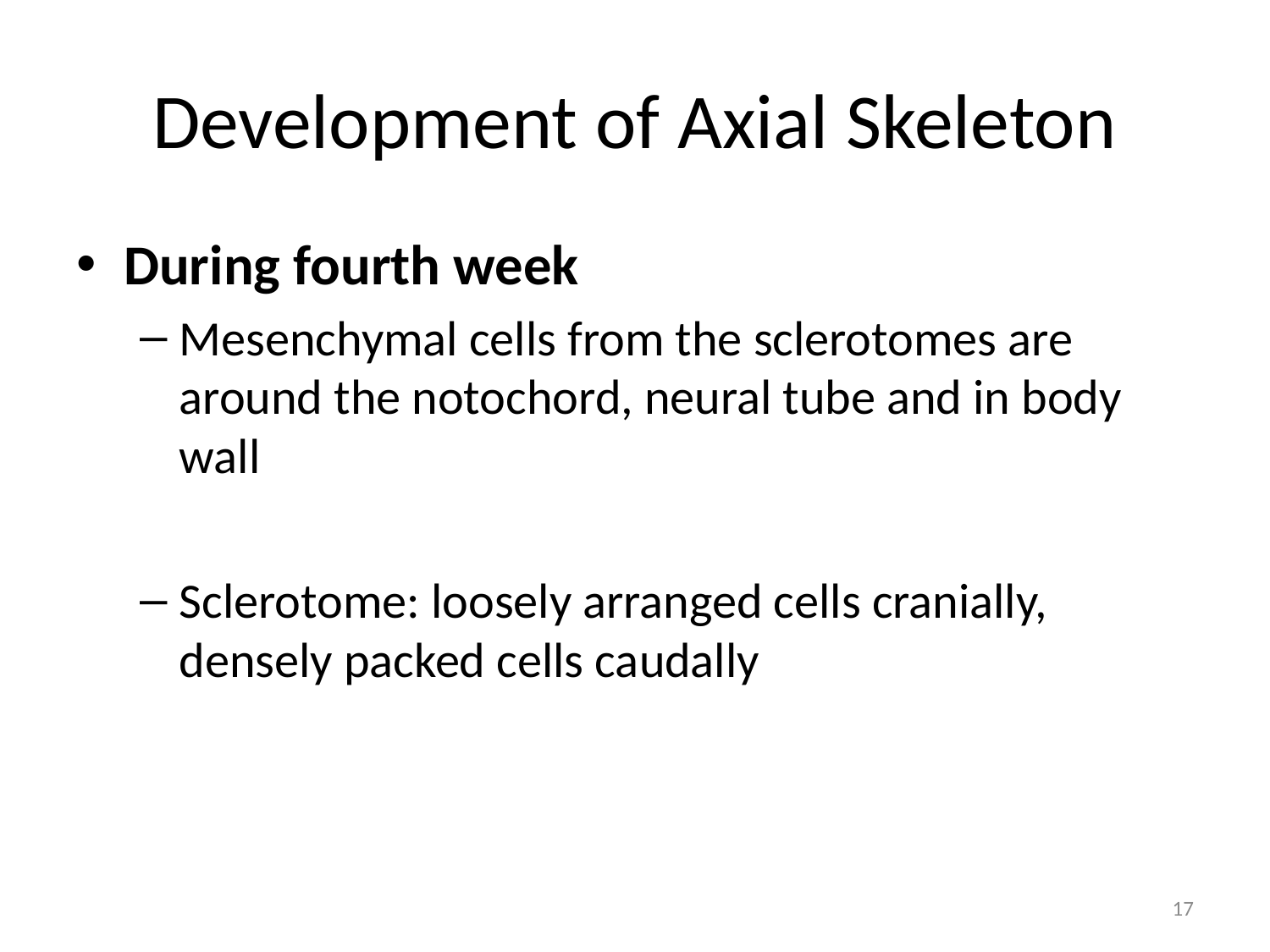

# Development of Axial Skeleton
During fourth week
Mesenchymal cells from the sclerotomes are around the notochord, neural tube and in body wall

Sclerotome: loosely arranged cells cranially, densely packed cells caudally
17